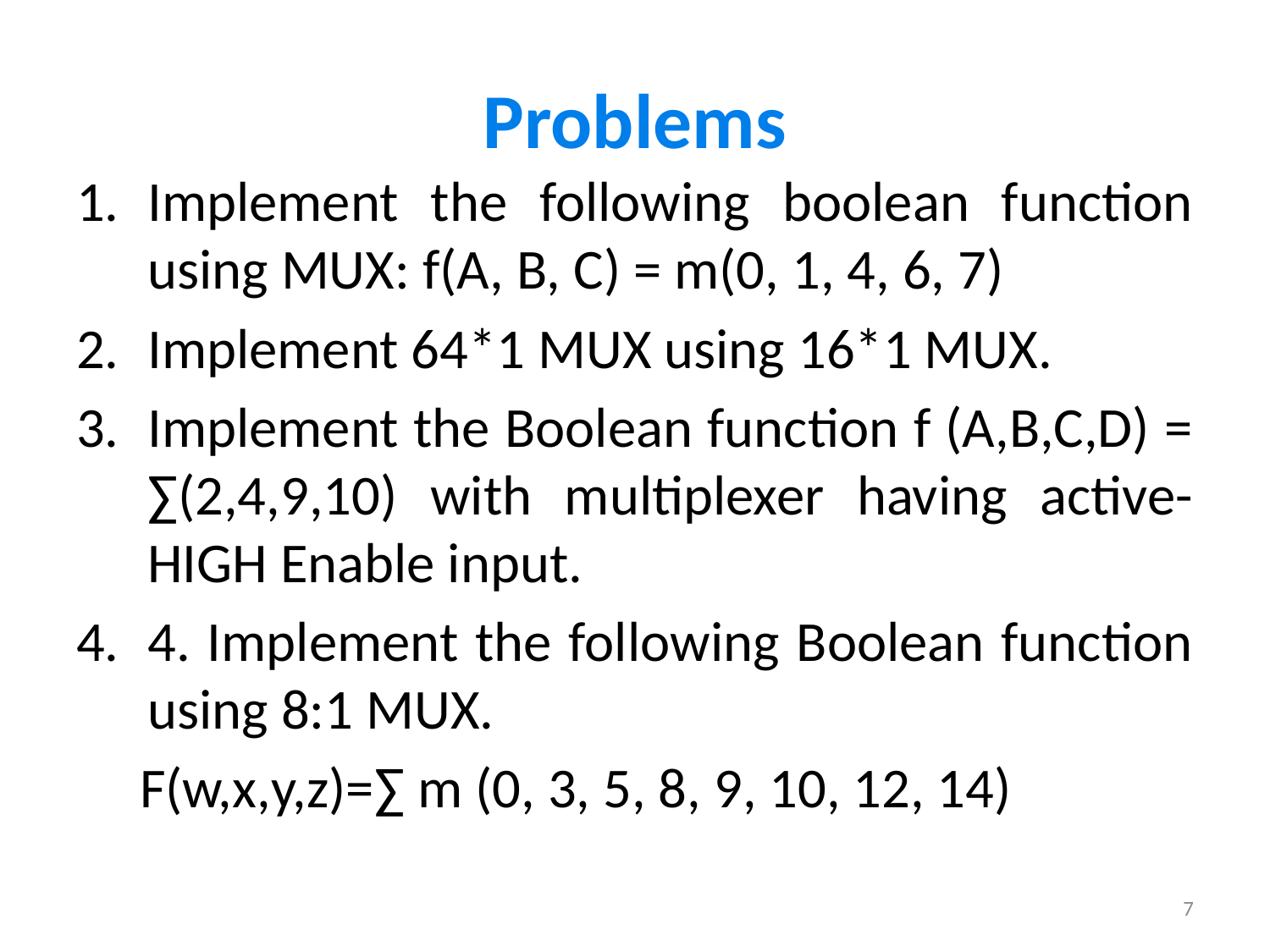

# Problems
Implement the following boolean function using MUX: f(A, B, C) = m(0, 1, 4, 6, 7)
Implement 64*1 MUX using 16*1 MUX.
Implement the Boolean function f (A,B,C,D) = ∑(2,4,9,10) with multiplexer having active-HIGH Enable input.
4. Implement the following Boolean function using 8:1 MUX.
     F(w,x,y,z)=∑ m (0, 3, 5, 8, 9, 10, 12, 14)
7